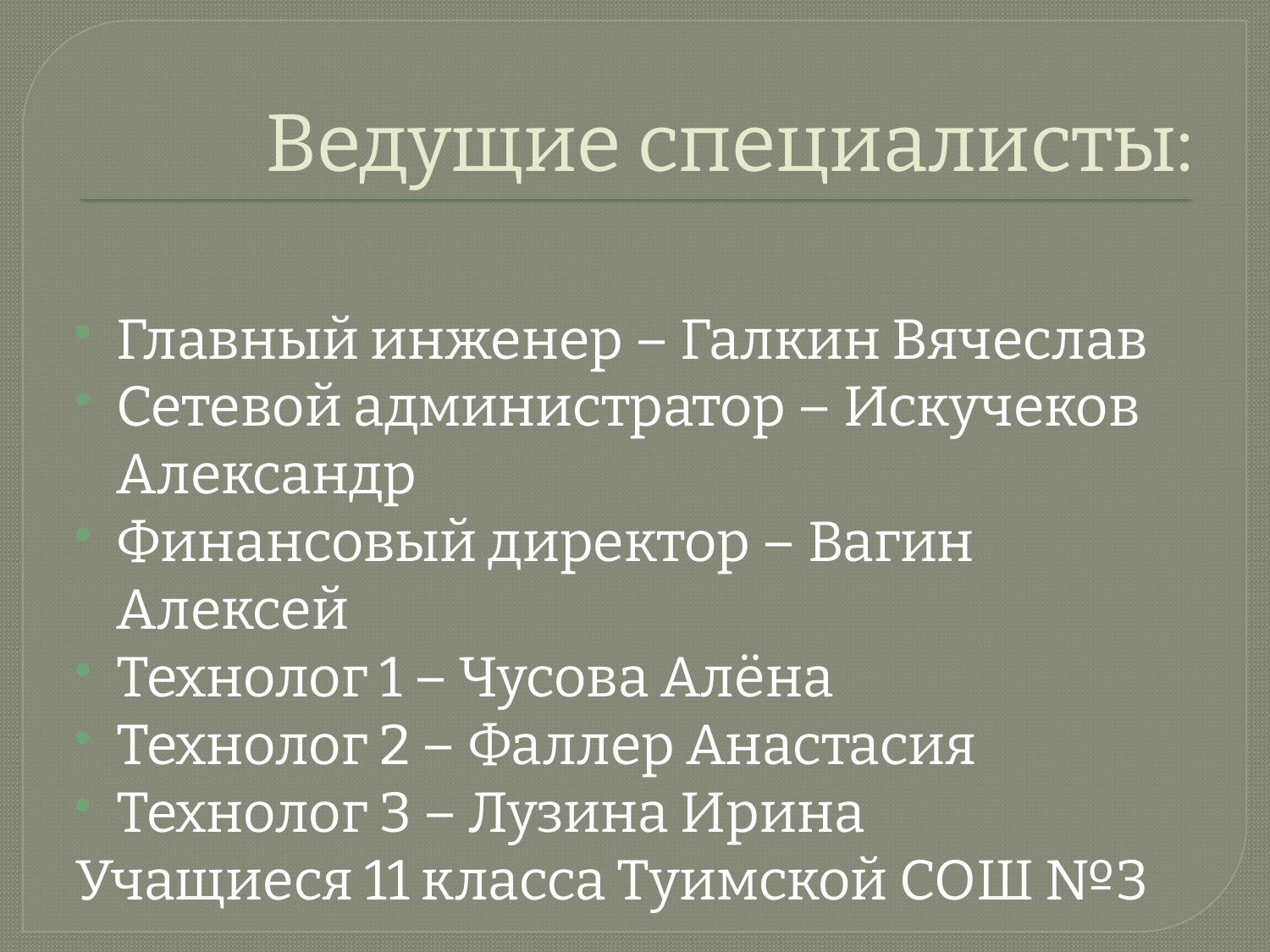

# Ведущие специалисты:

Главный инженер – Галкин Вячеслав
Сетевой администратор – Искучеков Александр
Финансовый директор – Вагин Алексей
Технолог 1 – Чусова Алёна
Технолог 2 – Фаллер Анастасия
Технолог 3 – Лузина Ирина
Учащиеся 11 класса Туимской СОШ №3